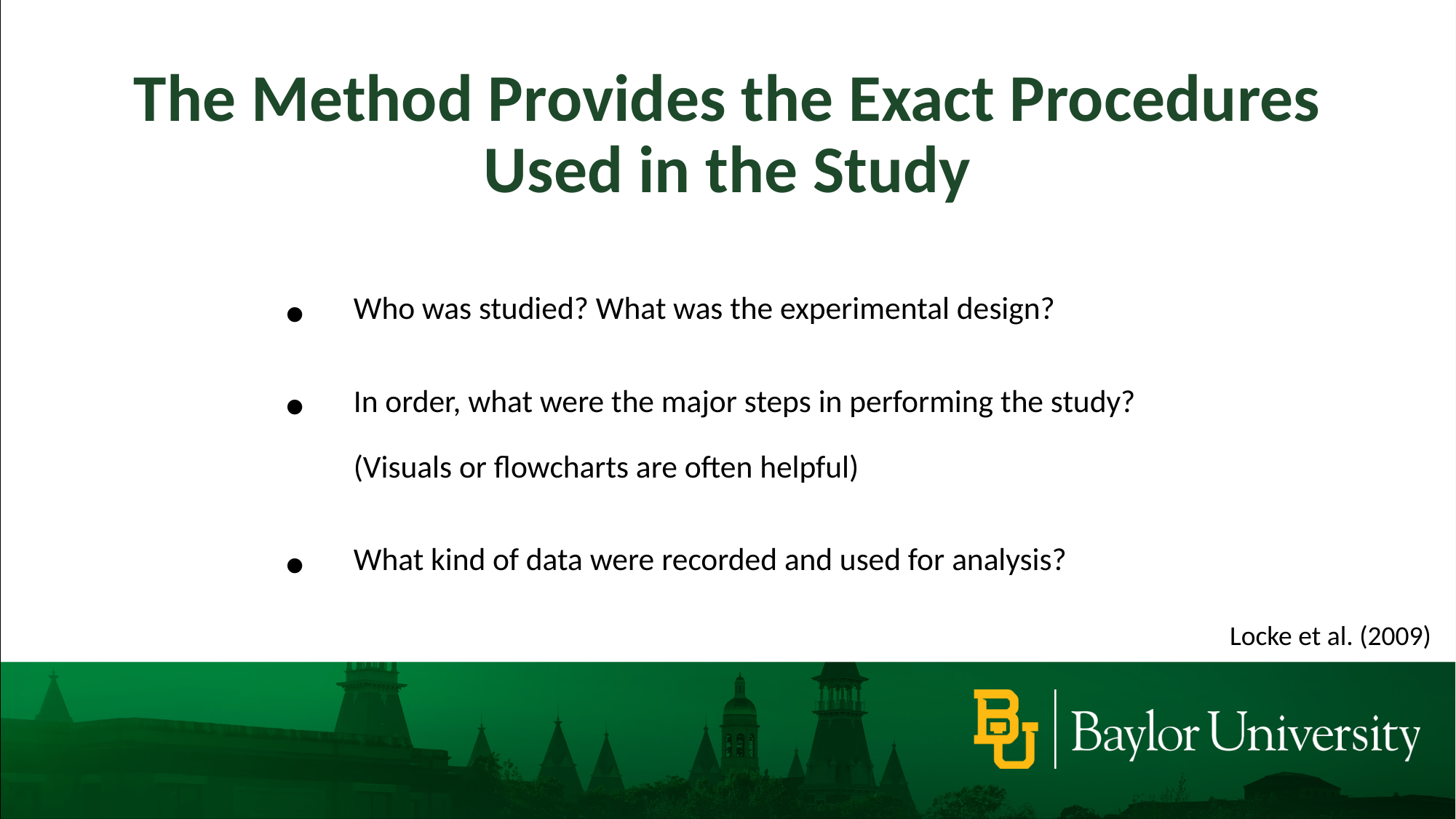

The Method Provides the Exact Procedures Used in the Study
Who was studied? What was the experimental design?
In order, what were the major steps in performing the study? (Visuals or flowcharts are often helpful)
What kind of data were recorded and used for analysis?
Locke et al. (2009)